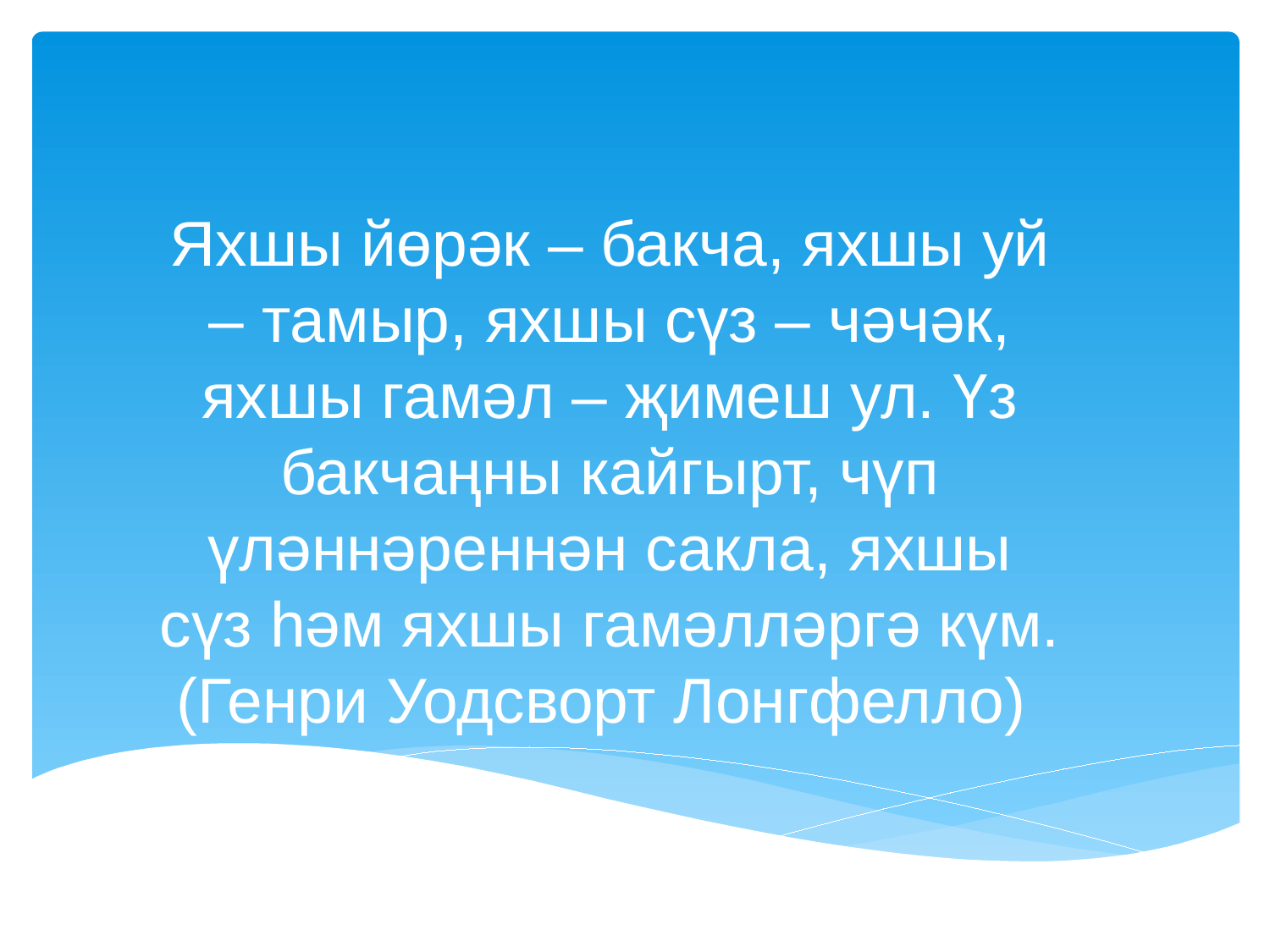

Яхшы йөрәк – бакча, яхшы уй – тамыр, яхшы сүз – чәчәк, яхшы гамәл – җимеш ул. Үз бакчаңны кайгырт, чүп үләннәреннән сакла, яхшы сүз һәм яхшы гамәлләргә күм. (Генри Уодсворт Лонгфелло)
#